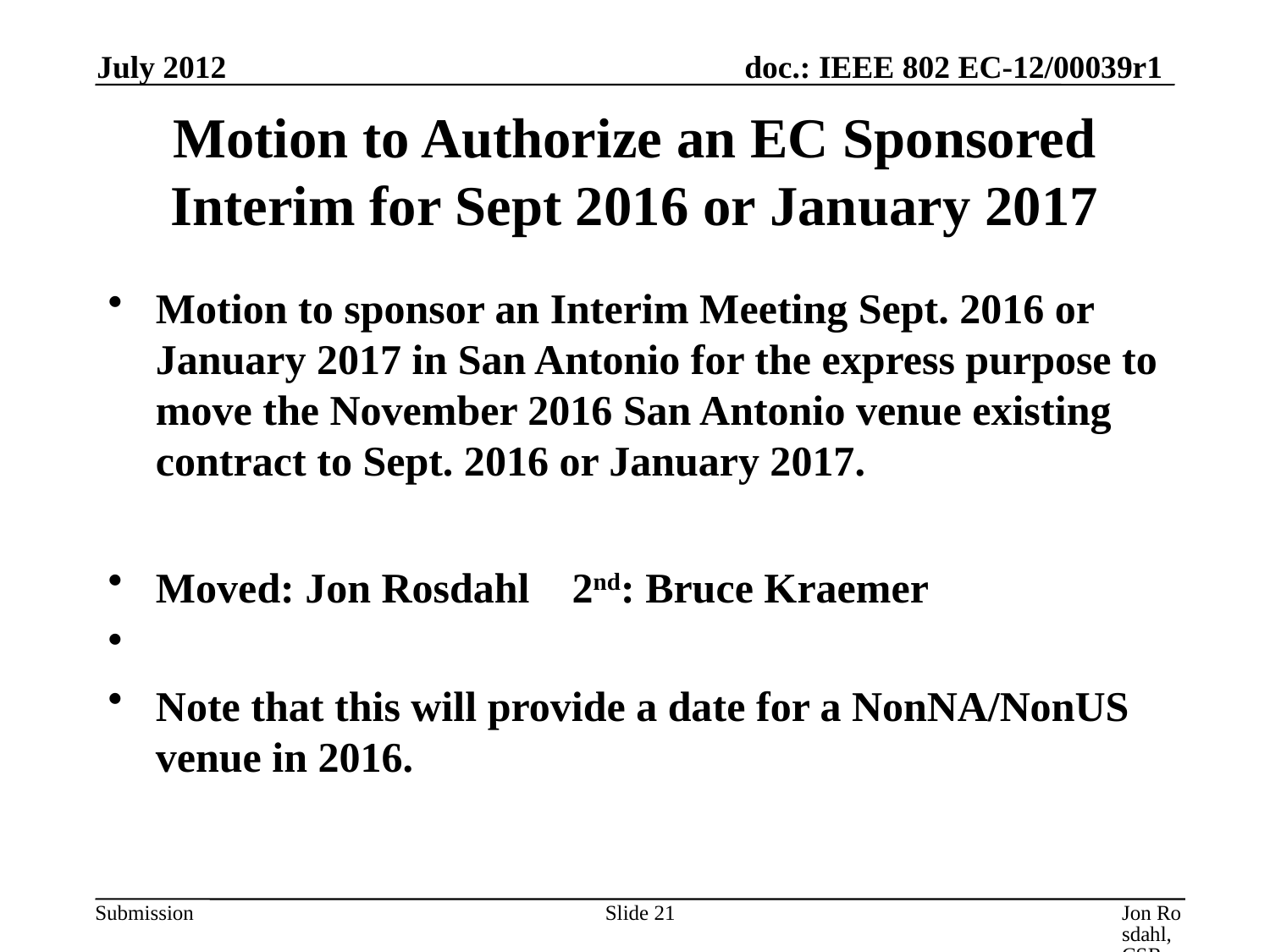

July 2012
# Motion to Authorize an EC Sponsored Interim for Sept 2016 or January 2017
Motion to sponsor an Interim Meeting Sept. 2016 or January 2017 in San Antonio for the express purpose to move the November 2016 San Antonio venue existing contract to Sept. 2016 or January 2017.

Moved: Jon Rosdahl    2nd: Bruce Kraemer

Note that this will provide a date for a NonNA/NonUS venue in 2016.
Slide 21
Jon Rosdahl, CSR